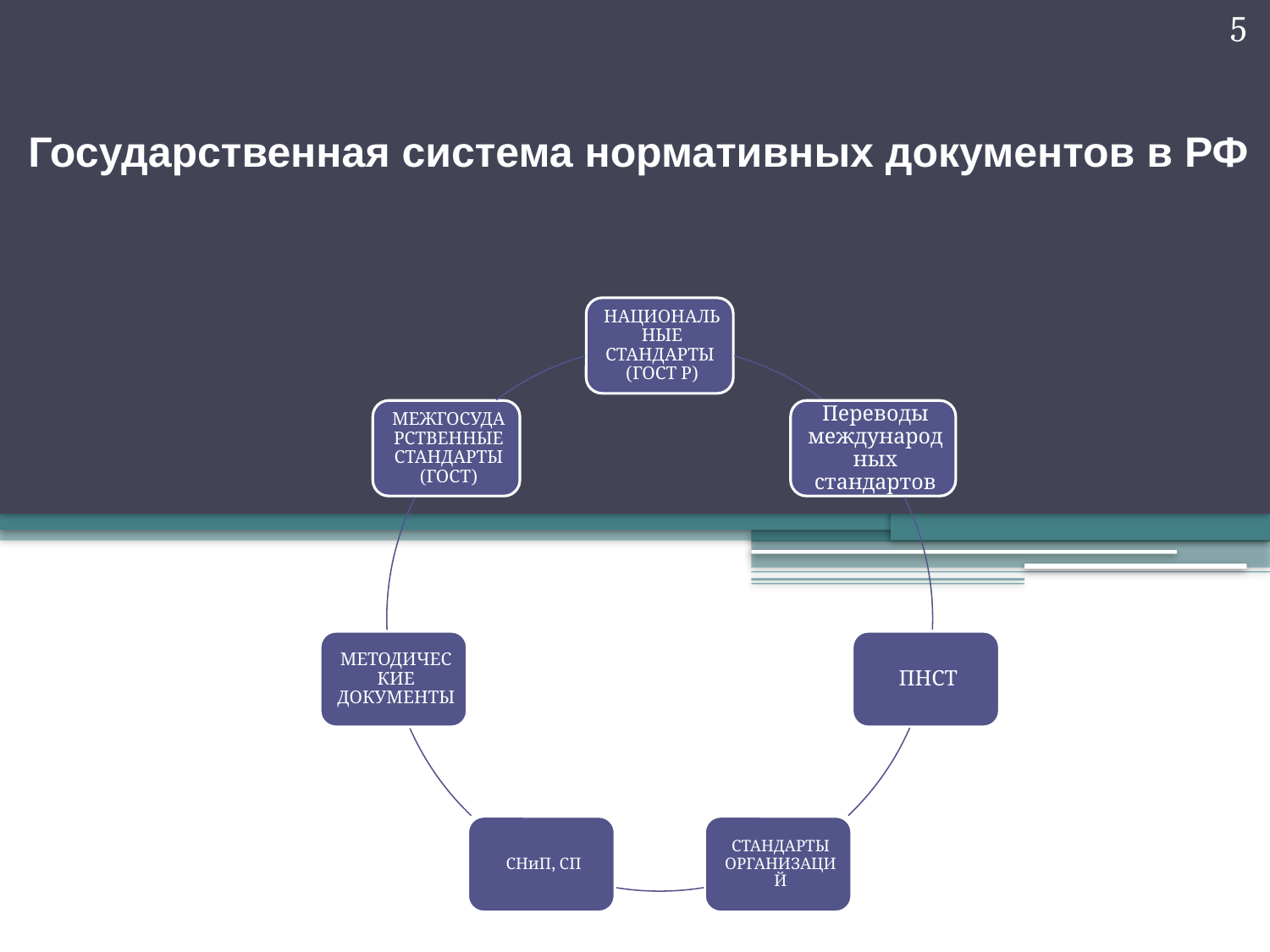

5
Государственная система нормативных документов в РФ
НАЦИОНАЛЬНЫЕ СТАНДАРТЫ
(ГОСТ Р)
Переводы международных стандартов
ПНСТ
СТАНДАРТЫ ОРГАНИЗАЦИЙ
СНиП, СП
МЕТОДИЧЕСКИЕ ДОКУМЕНТЫ
МЕЖГОСУДАРСТВЕННЫЕ СТАНДАРТЫ (ГОСТ)